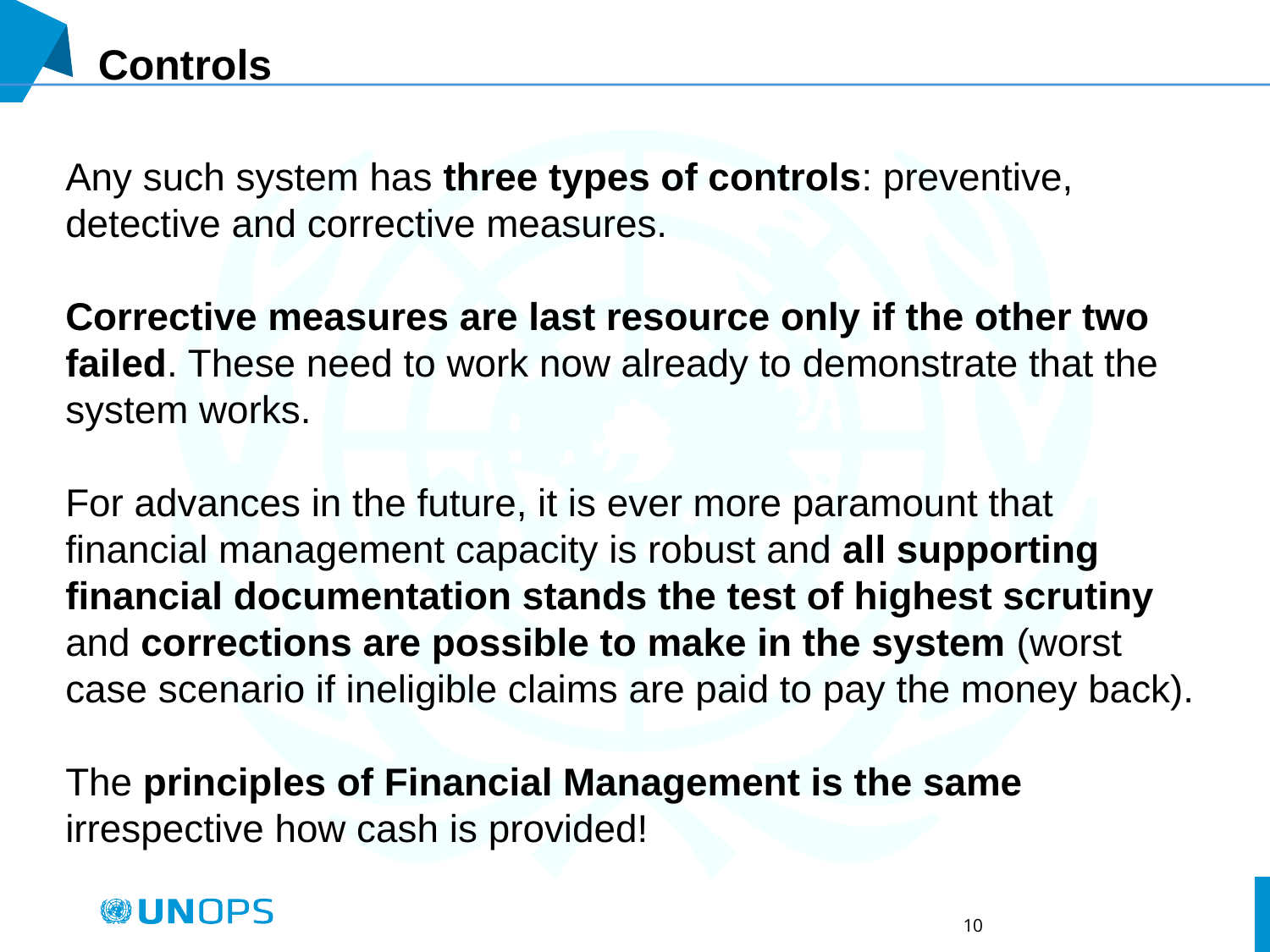

Controls

Any such system has three types of controls: preventive, detective and corrective measures.

Corrective measures are last resource only if the other two failed. These need to work now already to demonstrate that the system works.

For advances in the future, it is ever more paramount that financial management capacity is robust and all supporting financial documentation stands the test of highest scrutiny and corrections are possible to make in the system (worst case scenario if ineligible claims are paid to pay the money back).

The principles of Financial Management is the same irrespective how cash is provided!
10